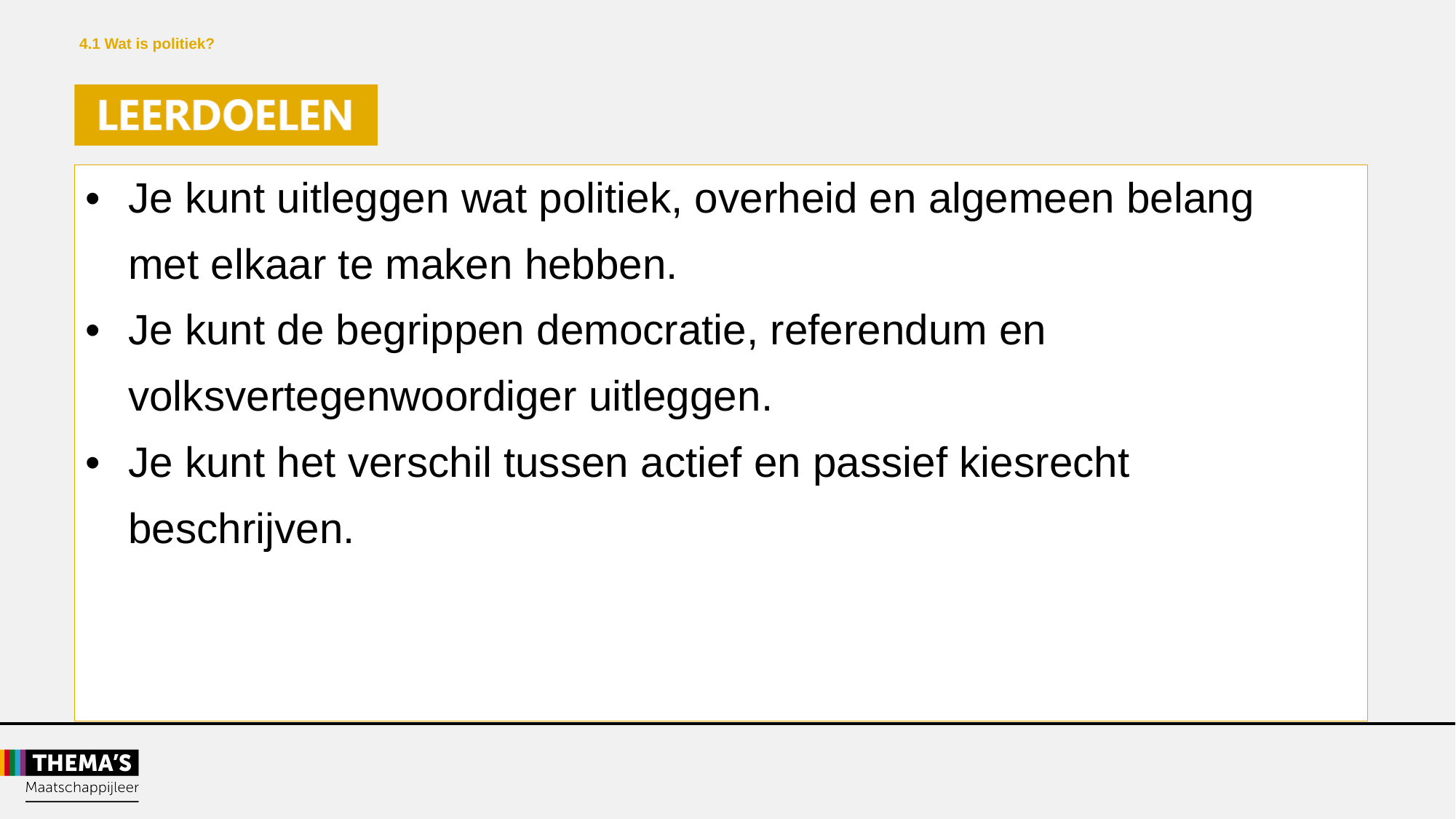

4.1 Wat is politiek?
•	Je kunt uitleggen wat politiek, overheid en algemeen belang
met elkaar te maken hebben.
•	Je kunt de begrippen democratie, referendum en
volksvertegenwoordiger uitleggen.
•	Je kunt het verschil tussen actief en passief kiesrecht
beschrijven.